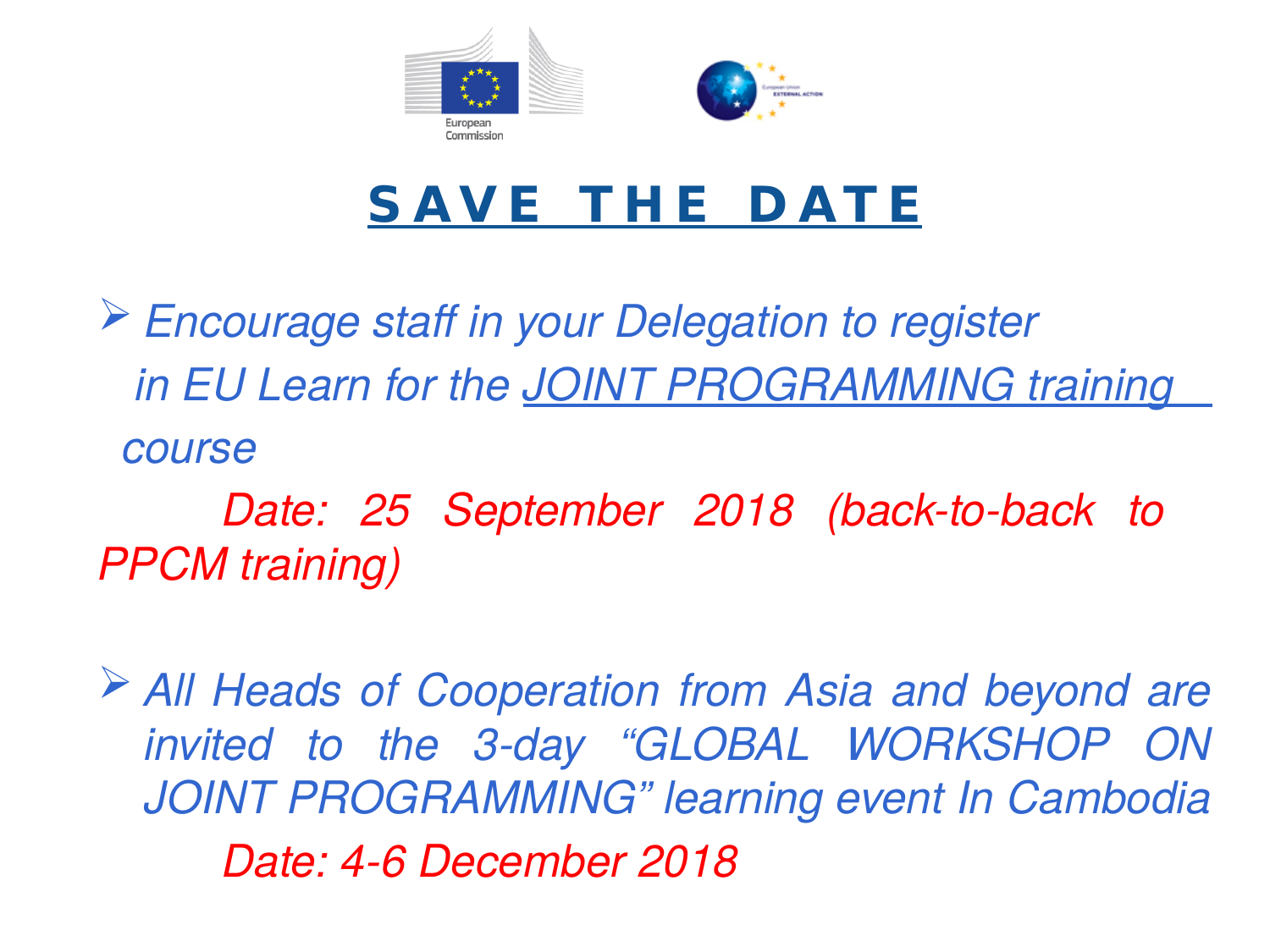

SAVE THE DATE
Encourage staff in your Delegation to register
   in EU Learn for the JOINT PROGRAMMING training
  course
	Date: 25 September 2018 (back-to-back to 						PPCM training)

All Heads of Cooperation from Asia and beyond are invited to the 3-day “GLOBAL WORKSHOP ON JOINT PROGRAMMING” learning event In Cambodia
        	Date: 4-6 December 2018